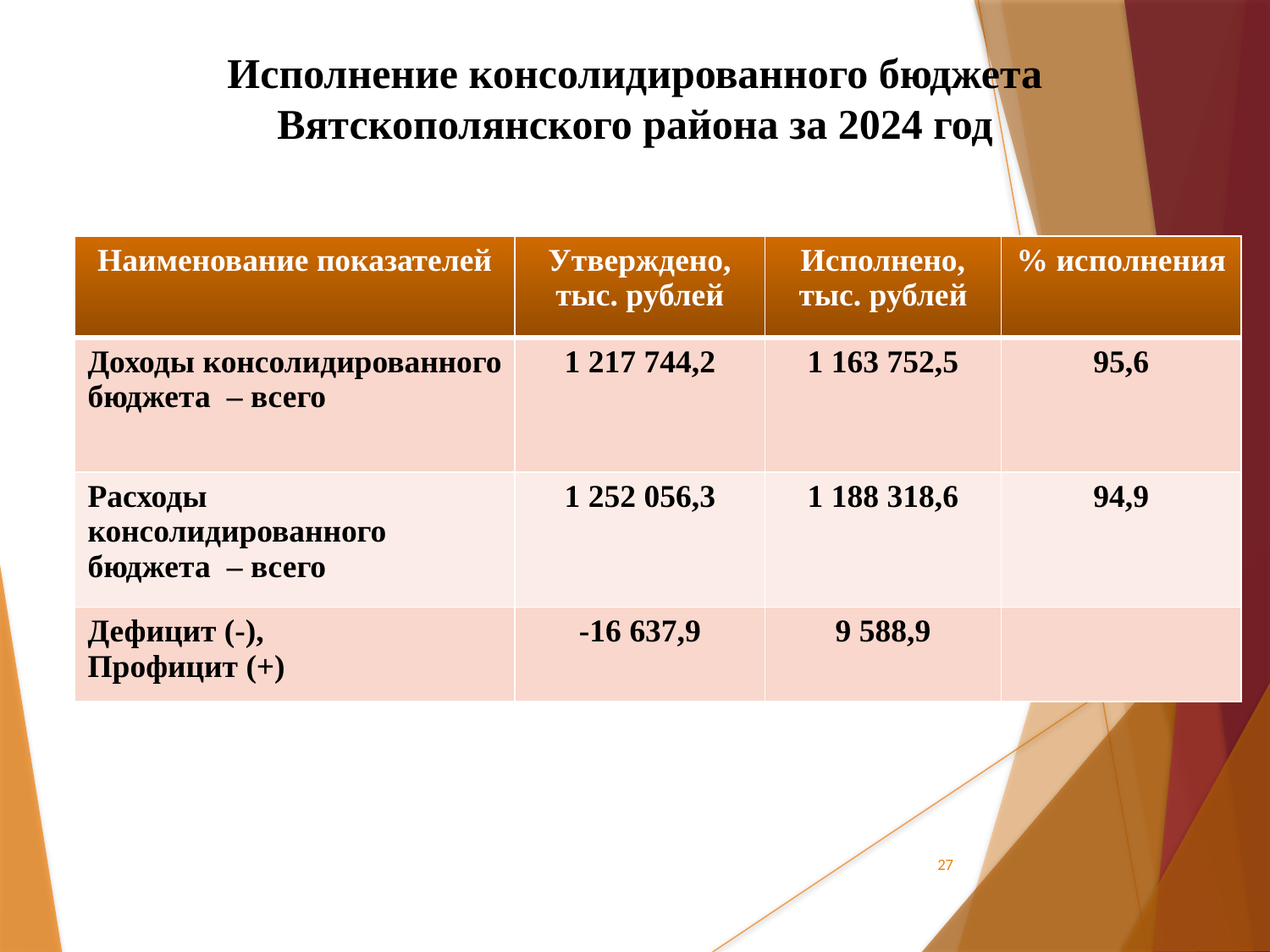

# Исполнение консолидированного бюджета Вятскополянского района за 2024 год
| Наименование показателей | Утверждено, тыс. рублей | Исполнено, тыс. рублей | % исполнения |
| --- | --- | --- | --- |
| Доходы консолидированного бюджета – всего | 1 217 744,2 | 1 163 752,5 | 95,6 |
| Расходы консолидированного бюджета – всего | 1 252 056,3 | 1 188 318,6 | 94,9 |
| Дефицит (-), Профицит (+) | -16 637,9 | 9 588,9 |  |
27